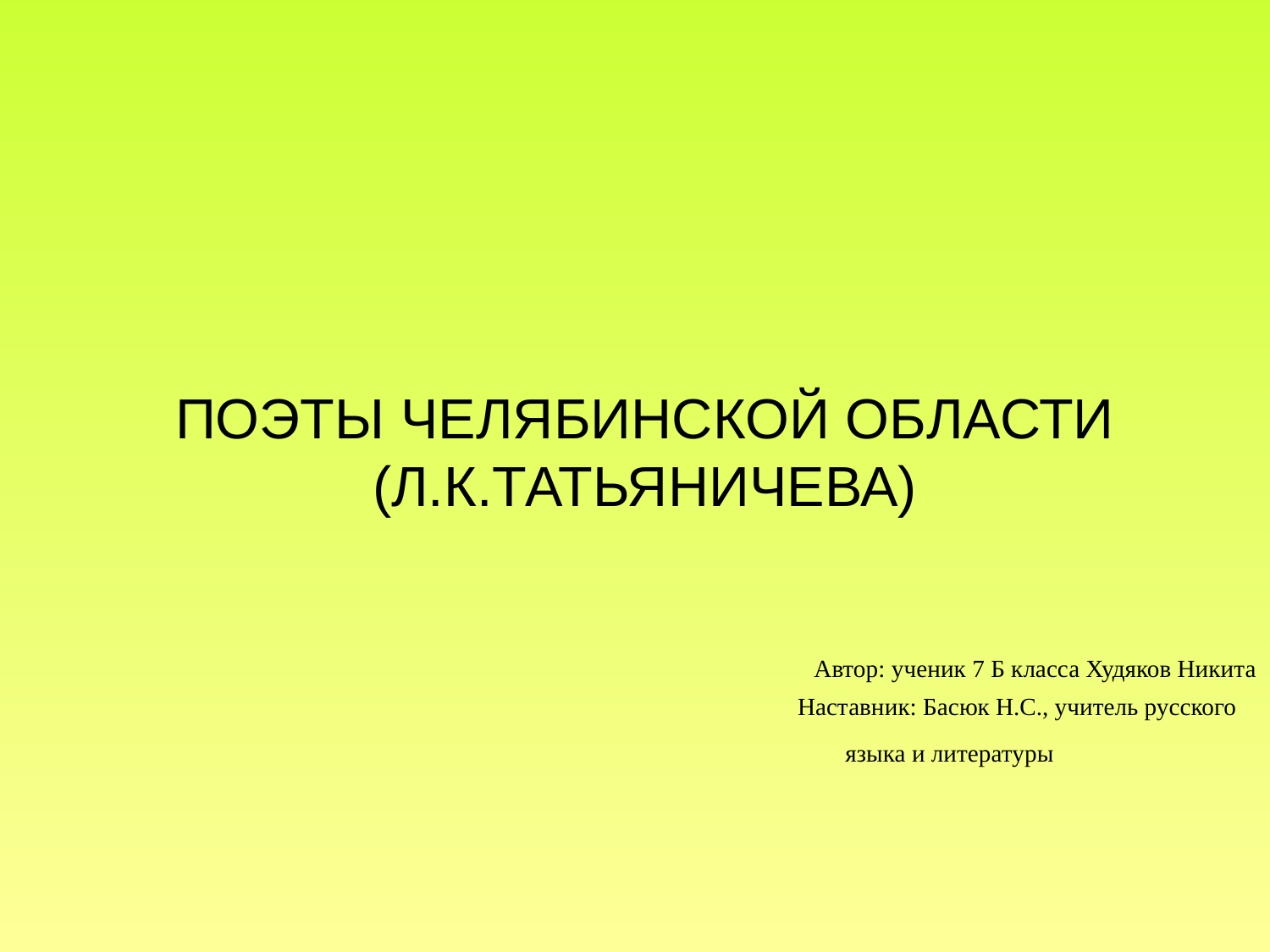

ПОЭТЫ ЧЕЛЯБИНСКОЙ ОБЛАСТИ (Л.К.ТАТЬЯНИЧЕВА)
Автор: ученик 7 Б класса Худяков Никита
Наставник: Басюк Н.С., учитель русского языка и литературы